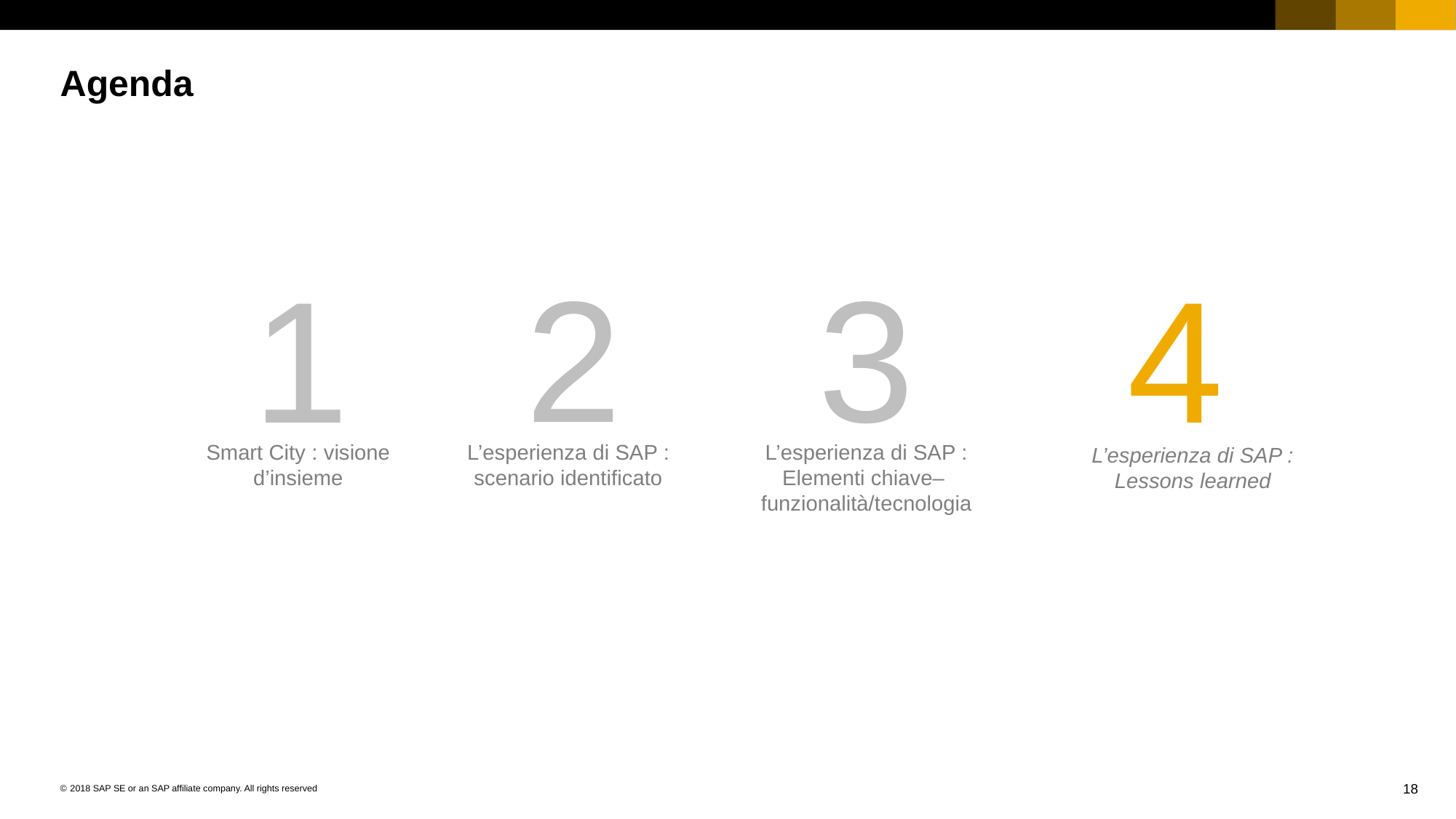

# Agenda
2
3
1
4
L’esperienza di SAP :
Elementi chiave–
funzionalità/tecnologia
Smart City : visione d’insieme
L’esperienza di SAP :
scenario identificato
L’esperienza di SAP : Lessons learned